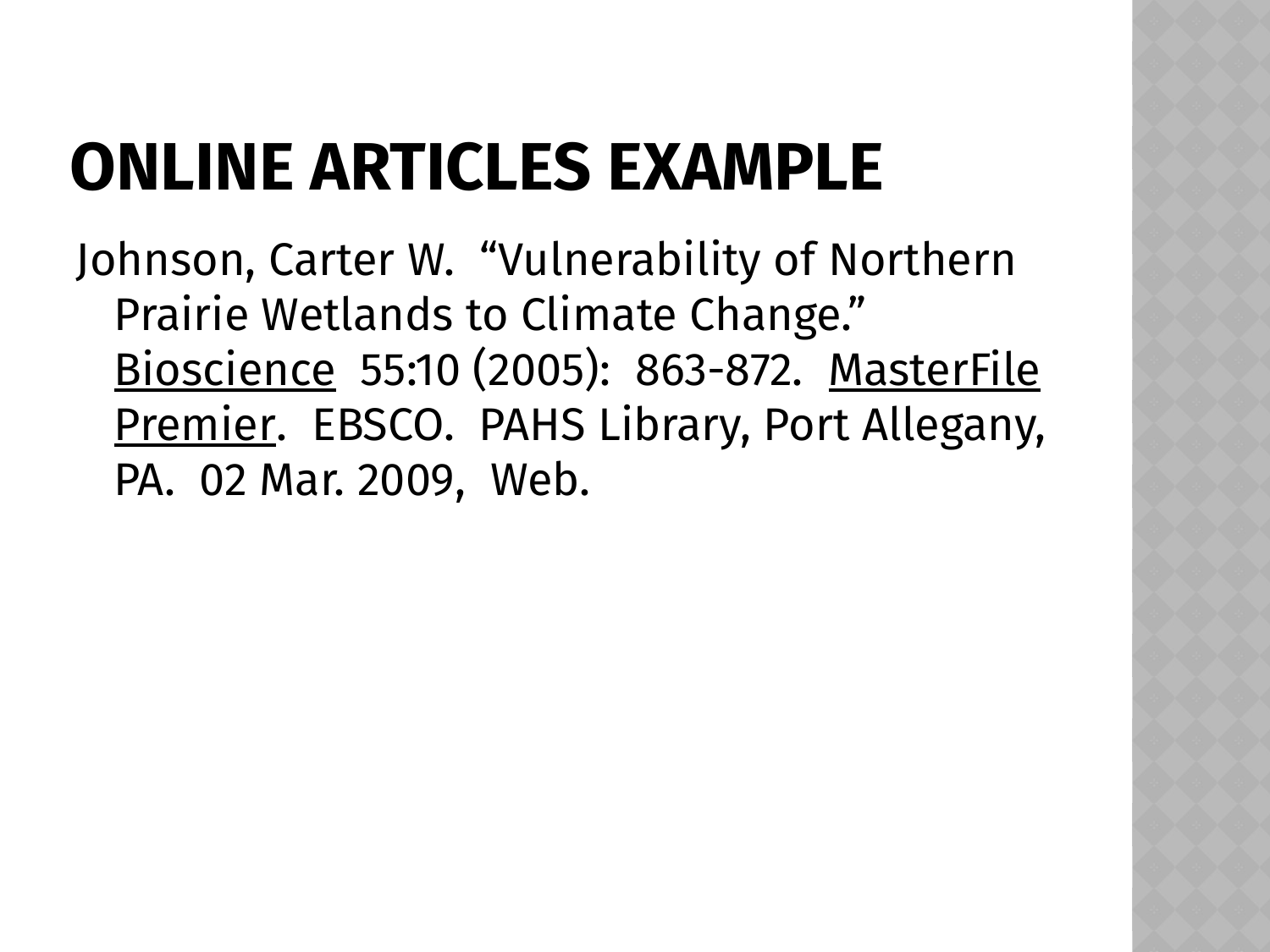

# Online articles Example
Johnson, Carter W.  “Vulnerability of Northern Prairie Wetlands to Climate Change.”  Bioscience  55:10 (2005):  863-872.  MasterFile Premier.  EBSCO.  PAHS Library, Port Allegany, PA.  02 Mar. 2009,  Web.